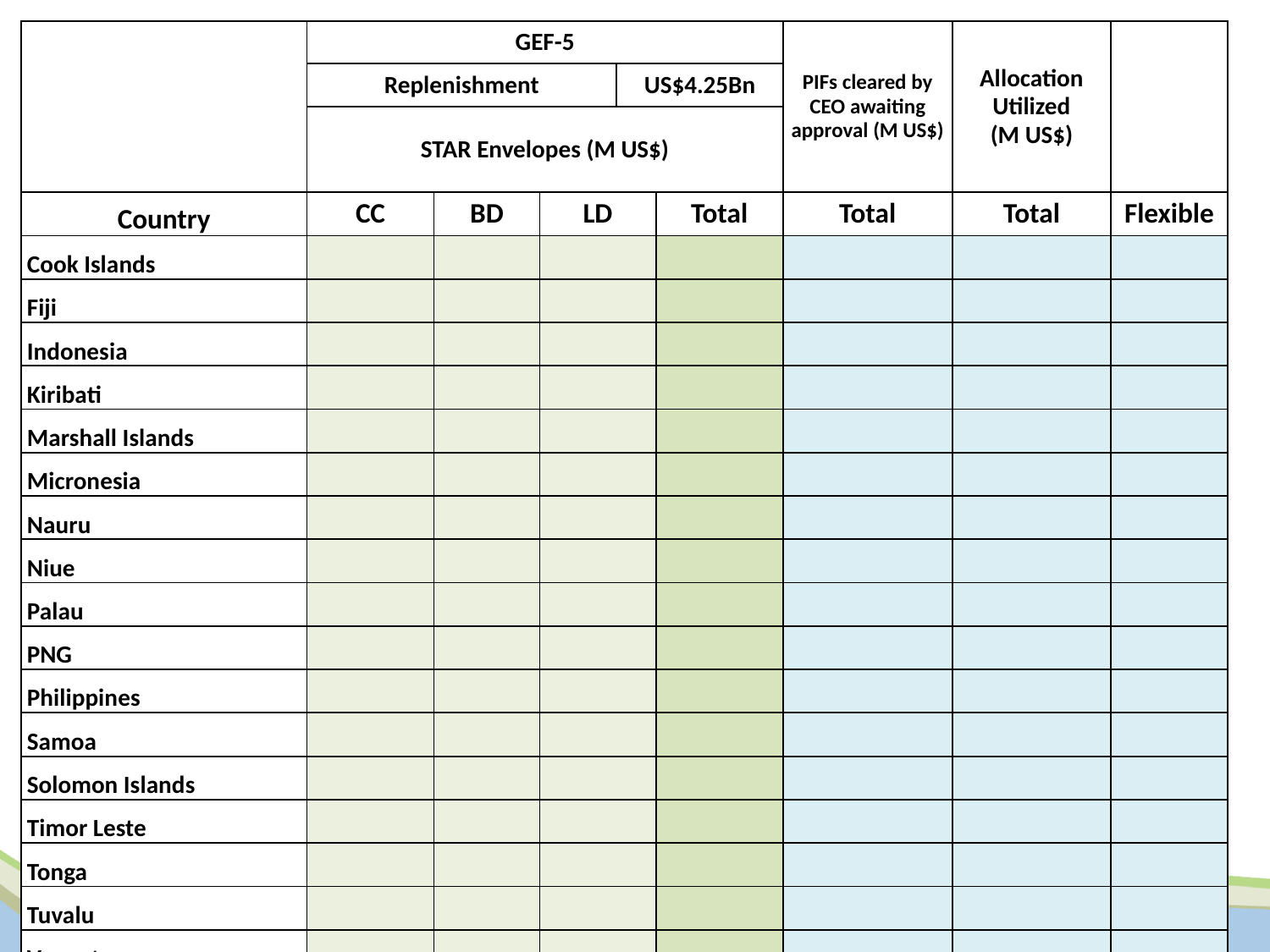

|  | GEF-5 |  |  |  |  | PIFs cleared by CEO awaiting approval (M US$) | Allocation Utilized (M US$) |  |
| --- | --- | --- | --- | --- | --- | --- | --- | --- |
|  | Replenishment |  |  | US$4.25Bn |  |  |  |  |
|  | STAR Envelopes (M US$) |  |  |  |  |  |  |  |
| Country | CC | BD | LD |  | Total | Total | Total | Flexible |
| Cook Islands |  |  |  |  |  |  |  |  |
| Fiji |  |  |  |  |  |  |  |  |
| Indonesia |  |  |  |  |  |  |  |  |
| Kiribati |  |  |  |  |  |  |  |  |
| Marshall Islands |  |  |  |  |  |  |  |  |
| Micronesia |  |  |  |  |  |  |  |  |
| Nauru |  |  |  |  |  |  |  |  |
| Niue |  |  |  |  |  |  |  |  |
| Palau |  |  |  |  |  |  |  |  |
| PNG |  |  |  |  |  |  |  |  |
| Philippines |  |  |  |  |  |  |  |  |
| Samoa |  |  |  |  |  |  |  |  |
| Solomon Islands |  |  |  |  |  |  |  |  |
| Timor Leste |  |  |  |  |  |  |  |  |
| Tonga |  |  |  |  |  |  |  |  |
| Tuvalu |  |  |  |  |  |  |  |  |
| Vanuatu |  |  |  |  |  |  |  |  |